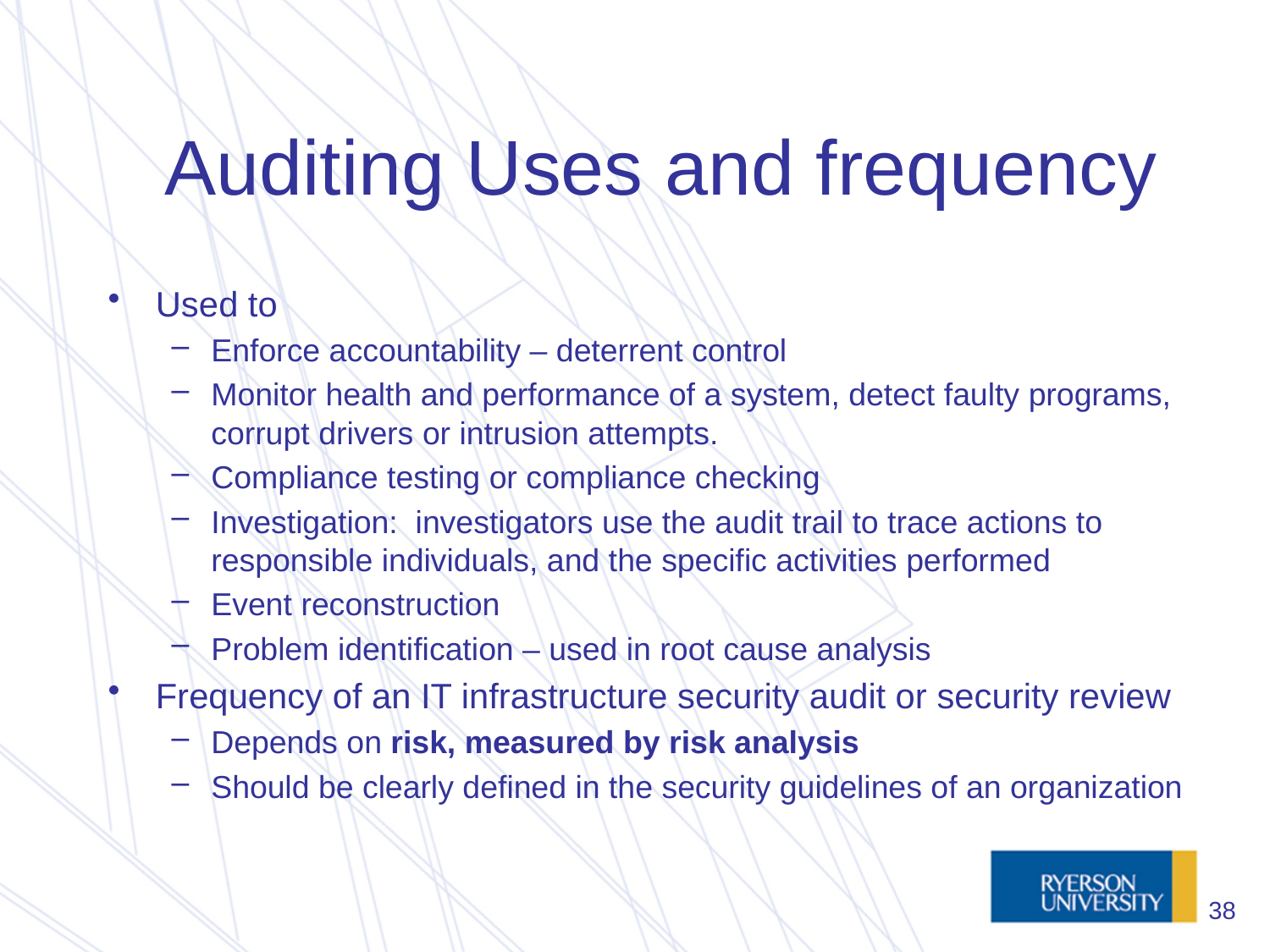

# Auditing Uses and frequency
Used to
Enforce accountability – deterrent control
Monitor health and performance of a system, detect faulty programs, corrupt drivers or intrusion attempts.
Compliance testing or compliance checking
Investigation:  investigators use the audit trail to trace actions to responsible individuals, and the specific activities performed
Event reconstruction
Problem identification – used in root cause analysis
Frequency of an IT infrastructure security audit or security review
Depends on risk, measured by risk analysis
Should be clearly defined in the security guidelines of an organization
38